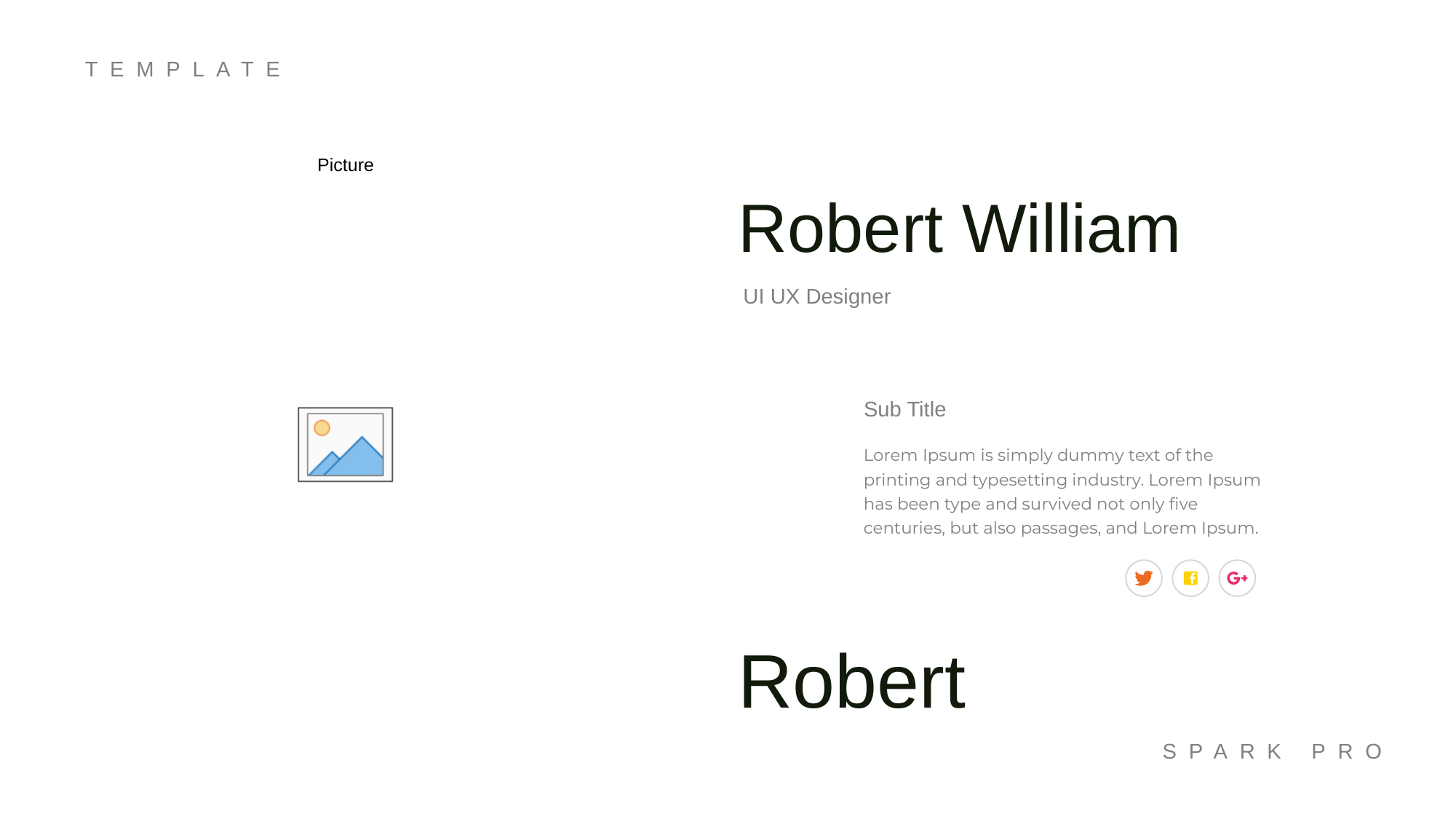

TEMPLATE

Robert William
UI UX Designer
Sub Title
Lorem Ipsum is simply dummy text of the printing and typesetting industry. Lorem Ipsum has been type and survived not only five centuries, but also passages, and Lorem Ipsum.

Robert
SPARK PRO